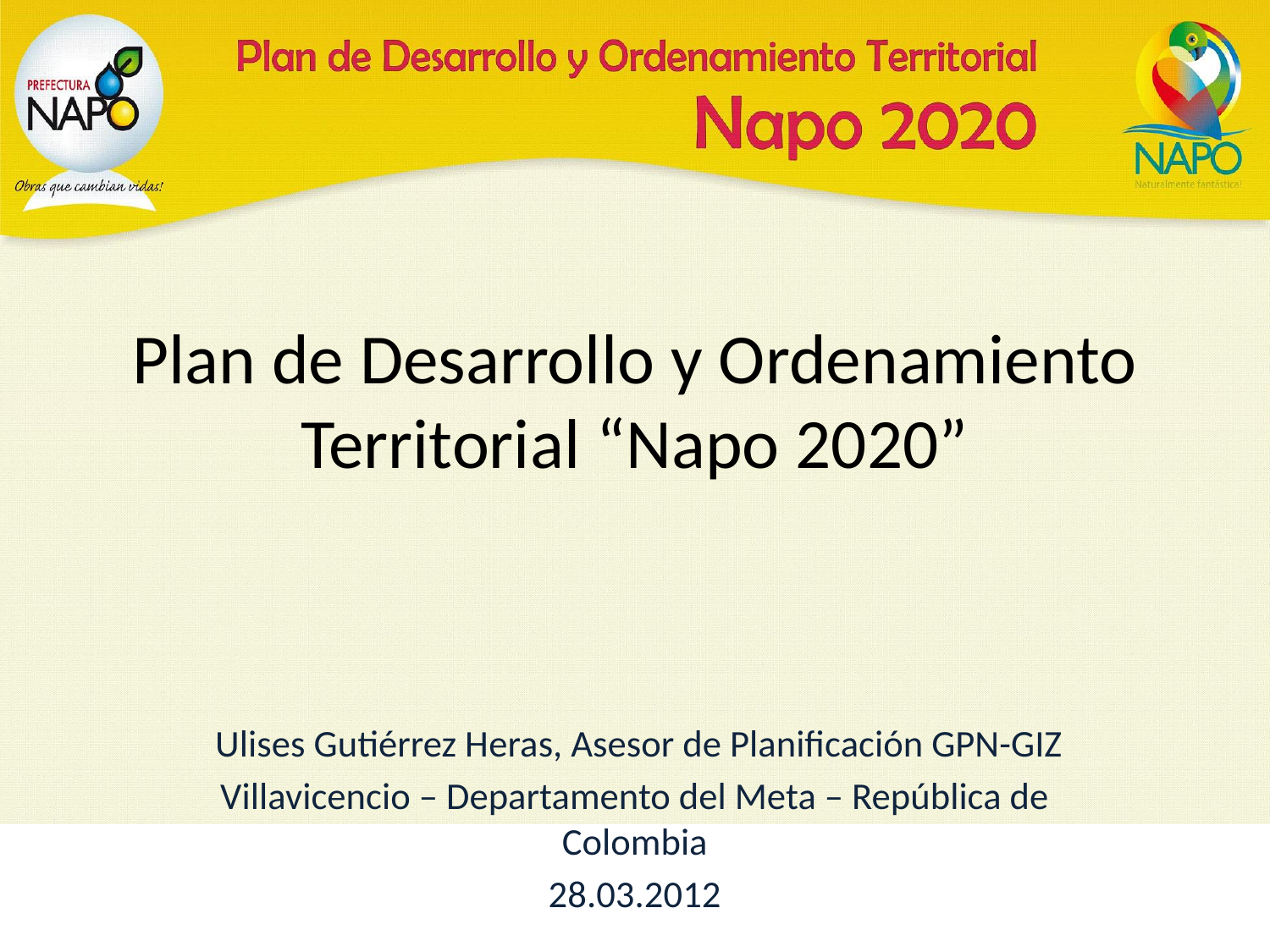

# Plan de Desarrollo y Ordenamiento Territorial “Napo 2020”
 Ulises Gutiérrez Heras, Asesor de Planificación GPN-GIZ
Villavicencio – Departamento del Meta – República de Colombia
28.03.2012